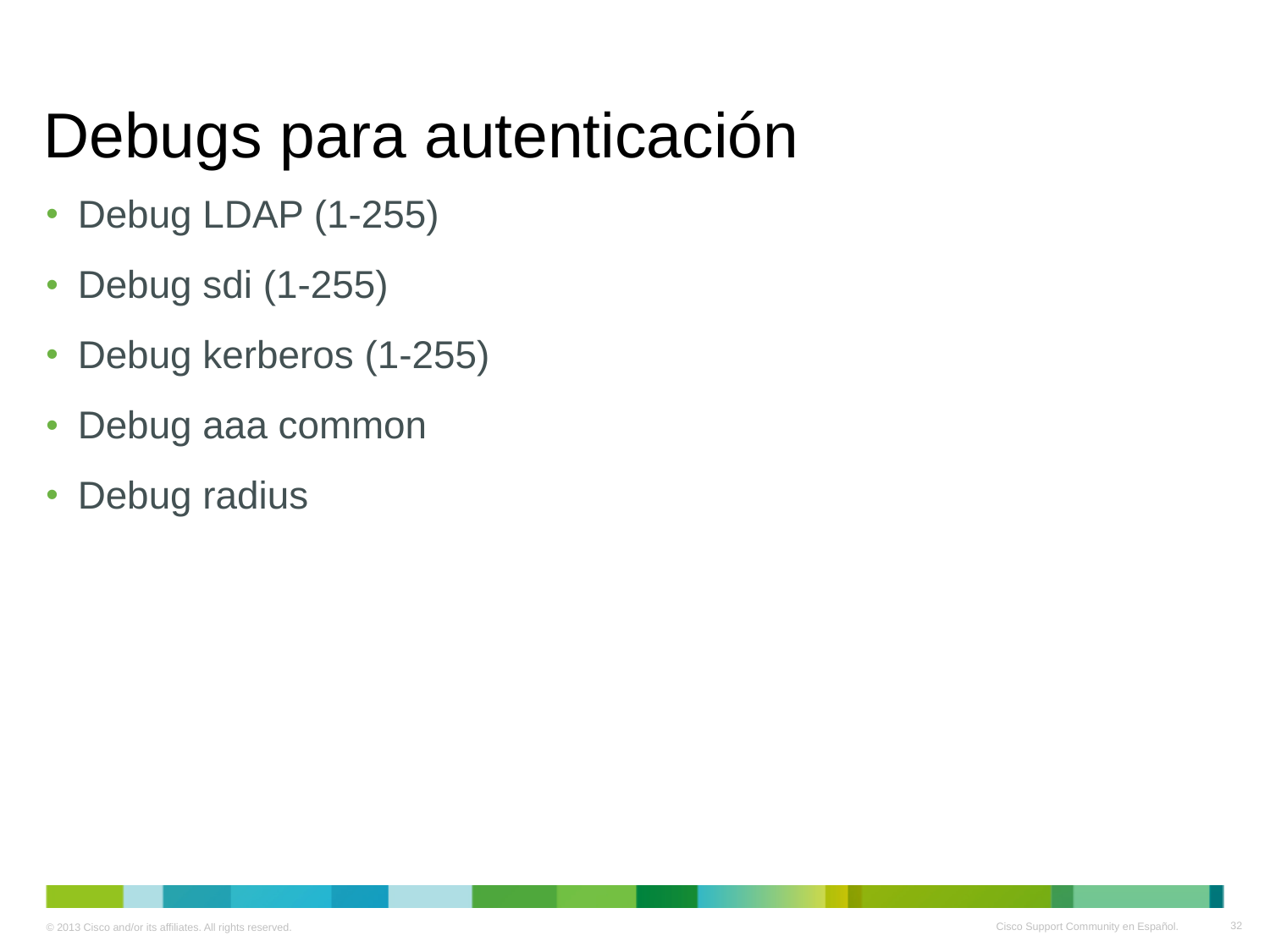

# Debugs para autenticación
Debug LDAP (1-255)
Debug sdi (1-255)
Debug kerberos (1-255)
Debug aaa common
Debug radius